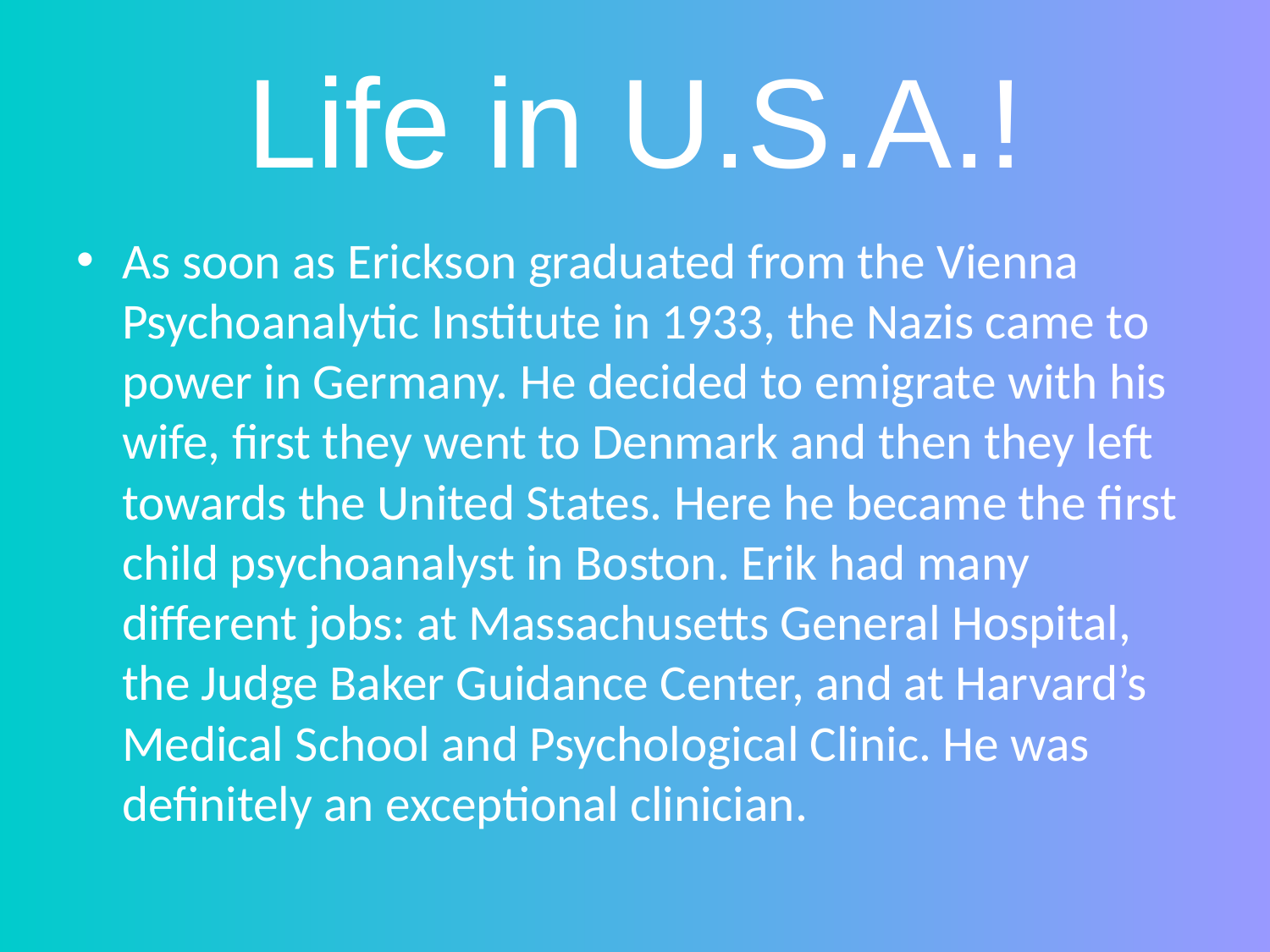

# Life in U.S.A.!
As soon as Erickson graduated from the Vienna Psychoanalytic Institute in 1933, the Nazis came to power in Germany. He decided to emigrate with his wife, first they went to Denmark and then they left towards the United States. Here he became the first child psychoanalyst in Boston. Erik had many different jobs: at Massachusetts General Hospital, the Judge Baker Guidance Center, and at Harvard’s Medical School and Psychological Clinic. He was definitely an exceptional clinician.